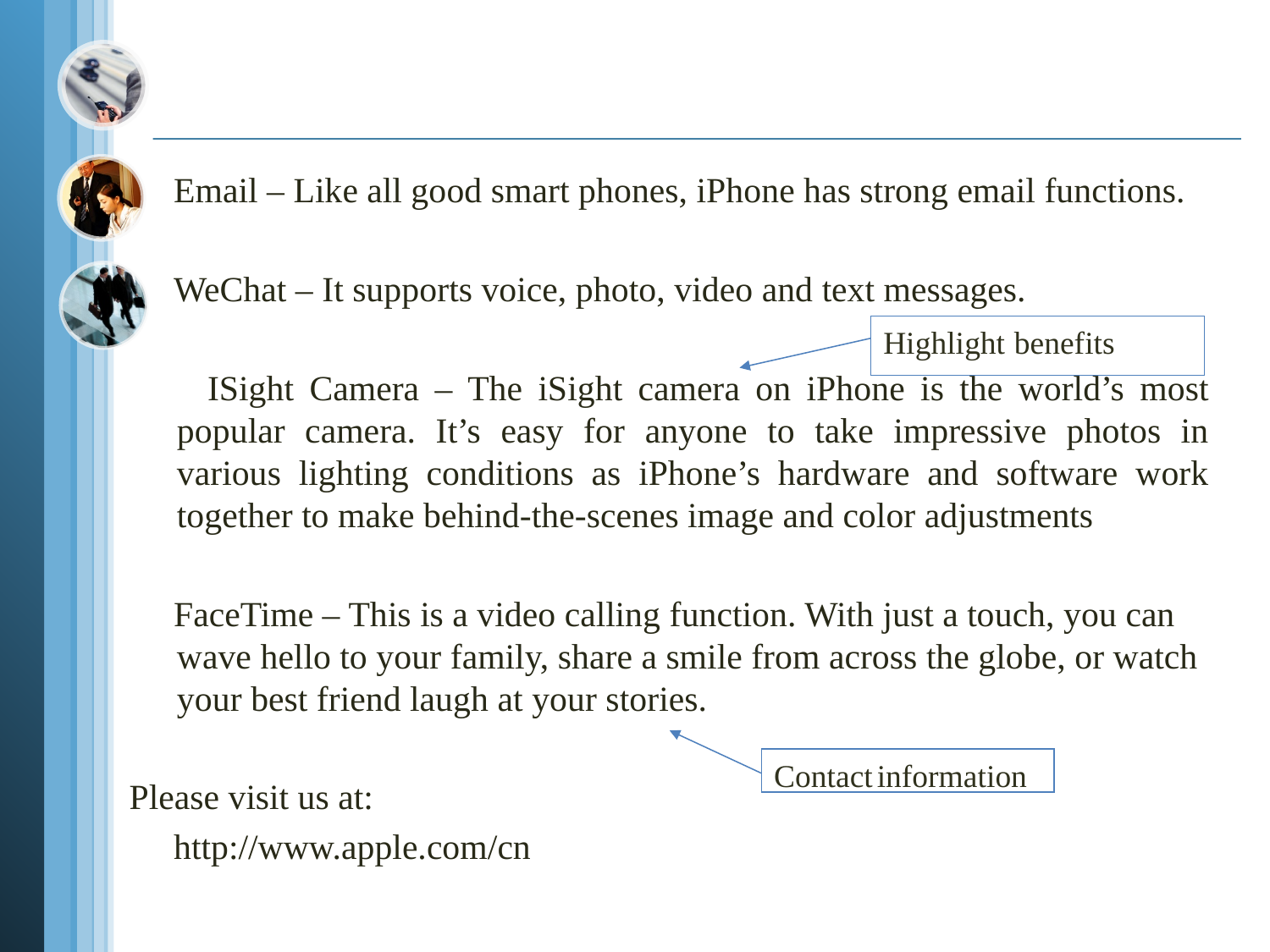

#
     Email – Like all good smart phones, iPhone has strong email functions.

     WeChat – It supports voice, photo, video and text messages.

     ISight Camera – The iSight camera on iPhone is the world’s most popular camera. It’s easy for anyone to take impressive photos in various lighting conditions as iPhone’s hardware and software work together to make behind-the-scenes image and color adjustments

     FaceTime – This is a video calling function. With just a touch, you can  wave hello to your family, share a smile from across the globe, or watch your best friend laugh at your stories.

Please visit us at:
     http://www.apple.com/cn

Highlight benefits
Contact information